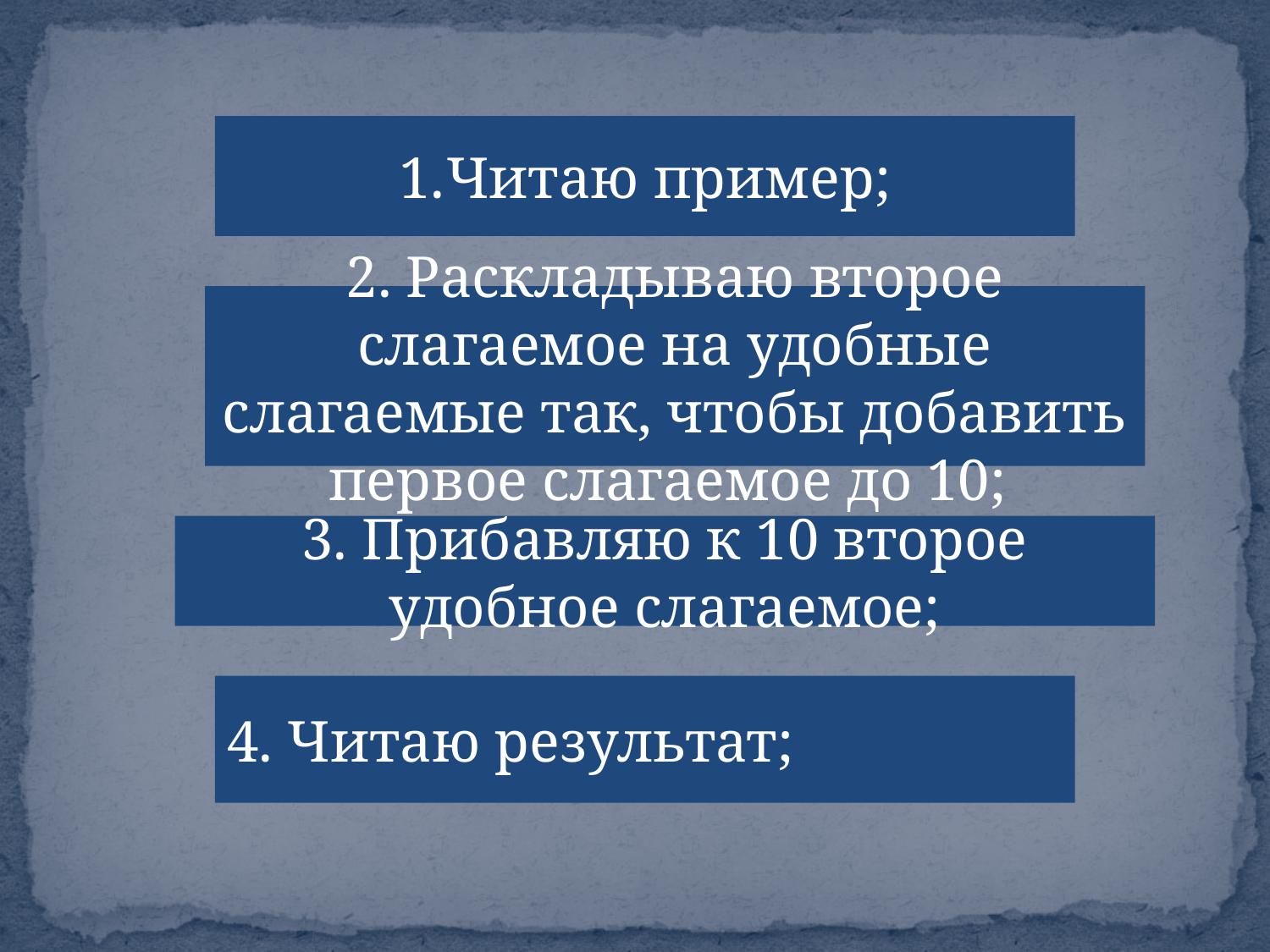

Читаю пример;
2. Раскладываю второе слагаемое на удобные слагаемые так, чтобы добавить первое слагаемое до 10;
3. Прибавляю к 10 второе удобное слагаемое;
4. Читаю результат;